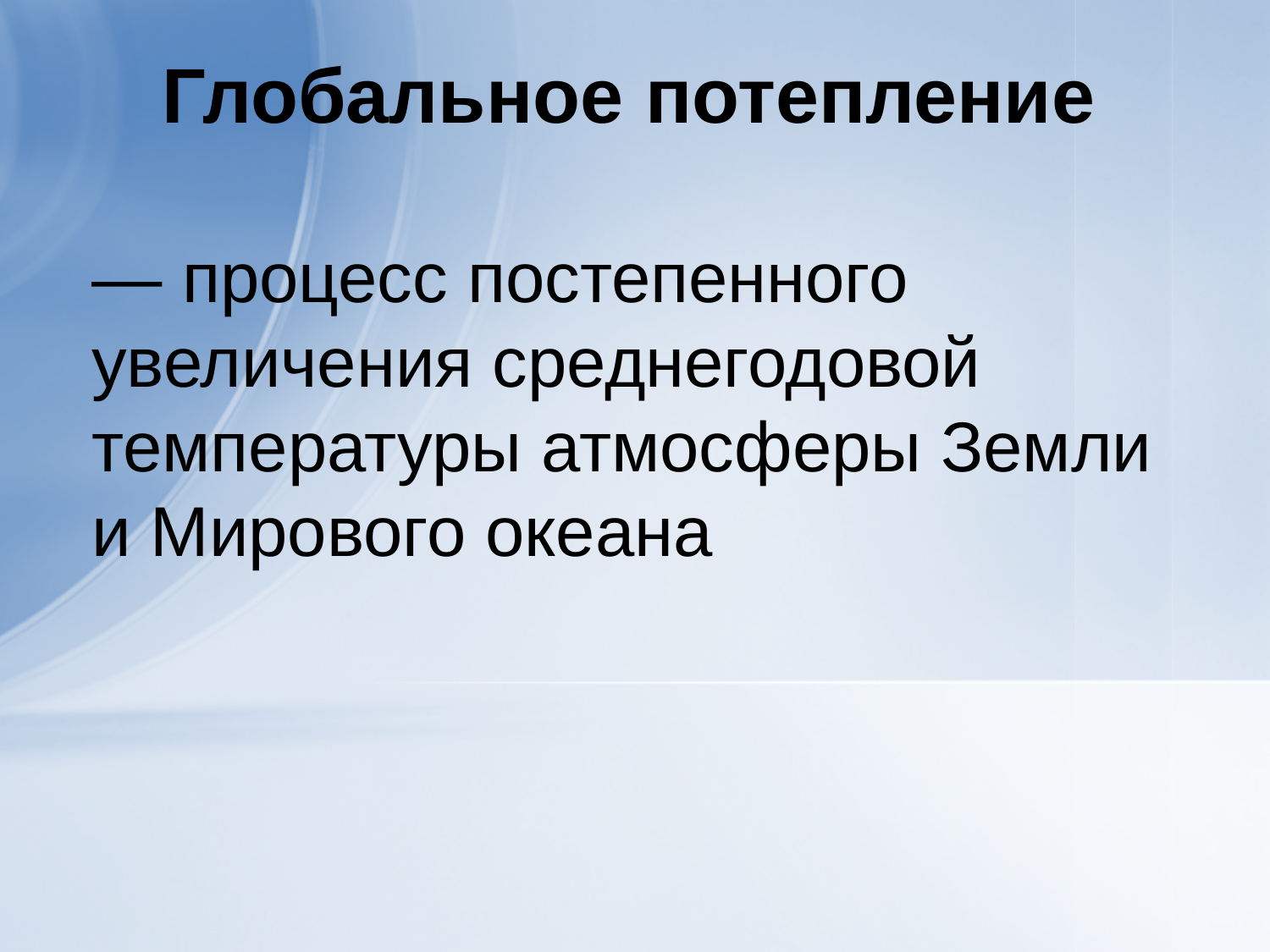

Глобальное потепление

— процесс постепенного увеличения среднегодовой температуры атмосферы Земли и Мирового океана